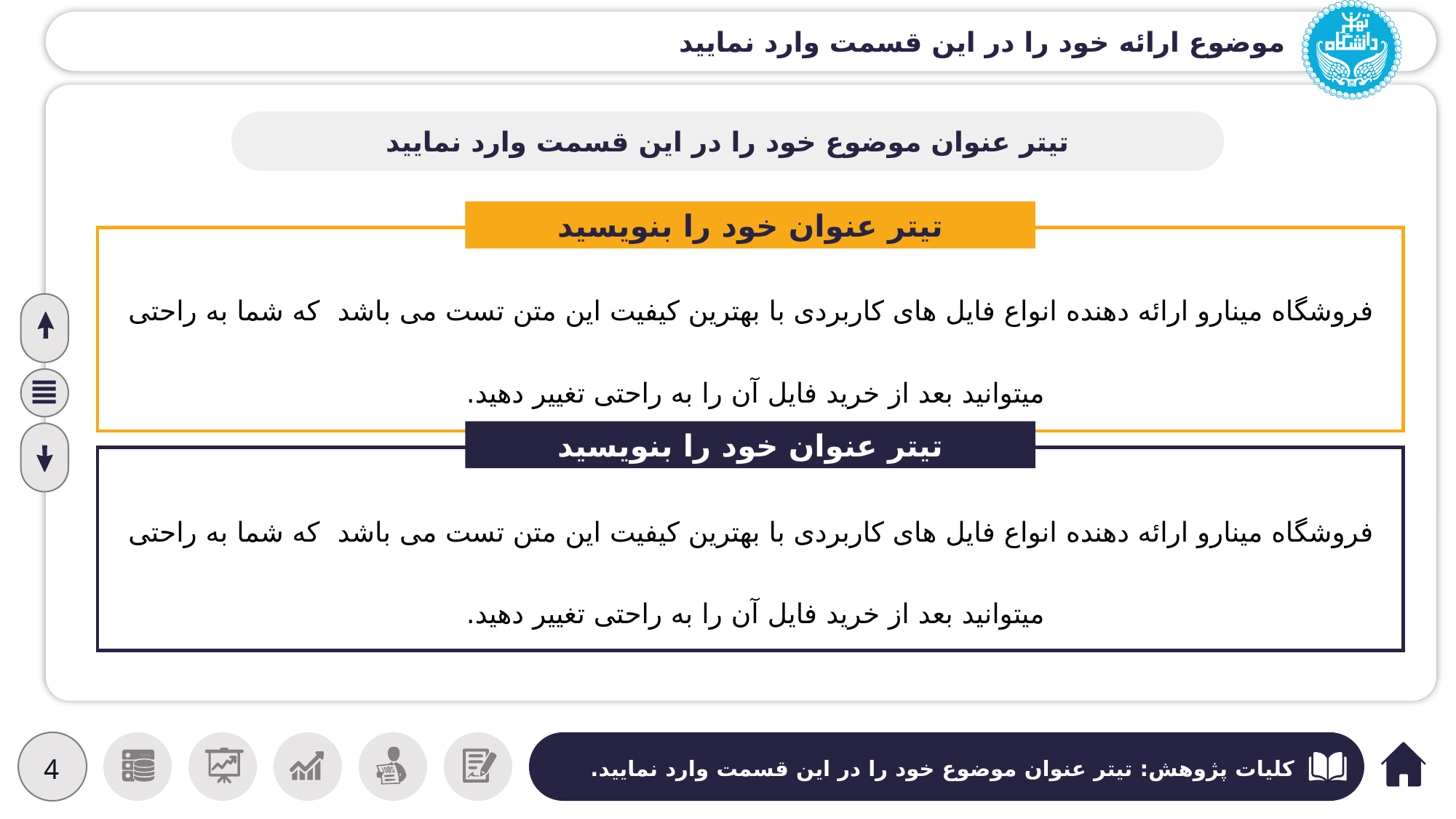

موضوع ارائه خود را در این قسمت وارد نمایید

تیتر عنوان موضوع خود را در این قسمت وارد نمایید
تیتر عنوان خود را بنویسید

فروشگاه مینارو ارائه دهنده انواع فایل های کاربردی با بهترین کیفیت این متن تست می باشد  که شما به راحتی میتوانید بعد از خرید فایل آن را به راحتی تغییر دهید.
تیتر عنوان خود را بنویسید

فروشگاه مینارو ارائه دهنده انواع فایل های کاربردی با بهترین کیفیت این متن تست می باشد  که شما به راحتی میتوانید بعد از خرید فایل آن را به راحتی تغییر دهید.
4
کلیات پژوهش: تیتر عنوان موضوع خود را در این قسمت وارد نمایید.